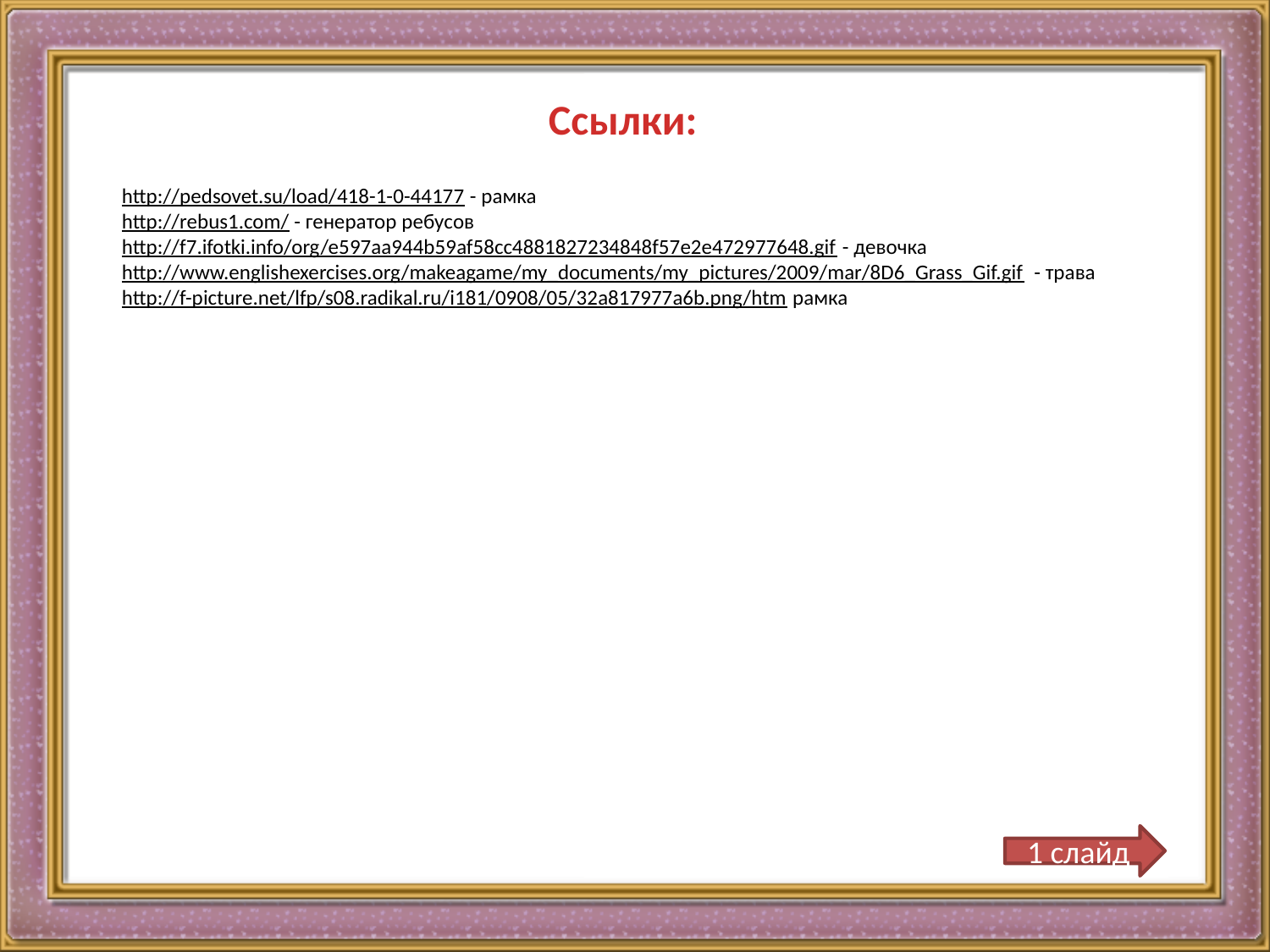

Ссылки:
http://pedsovet.su/load/418-1-0-44177 - рамка
http://rebus1.com/ - генератор ребусов
http://f7.ifotki.info/org/e597aa944b59af58cc4881827234848f57e2e472977648.gif - девочка
http://www.englishexercises.org/makeagame/my_documents/my_pictures/2009/mar/8D6_Grass_Gif.gif  - трава
http://f-picture.net/lfp/s08.radikal.ru/i181/0908/05/32a817977a6b.png/htm рамка
1 слайд